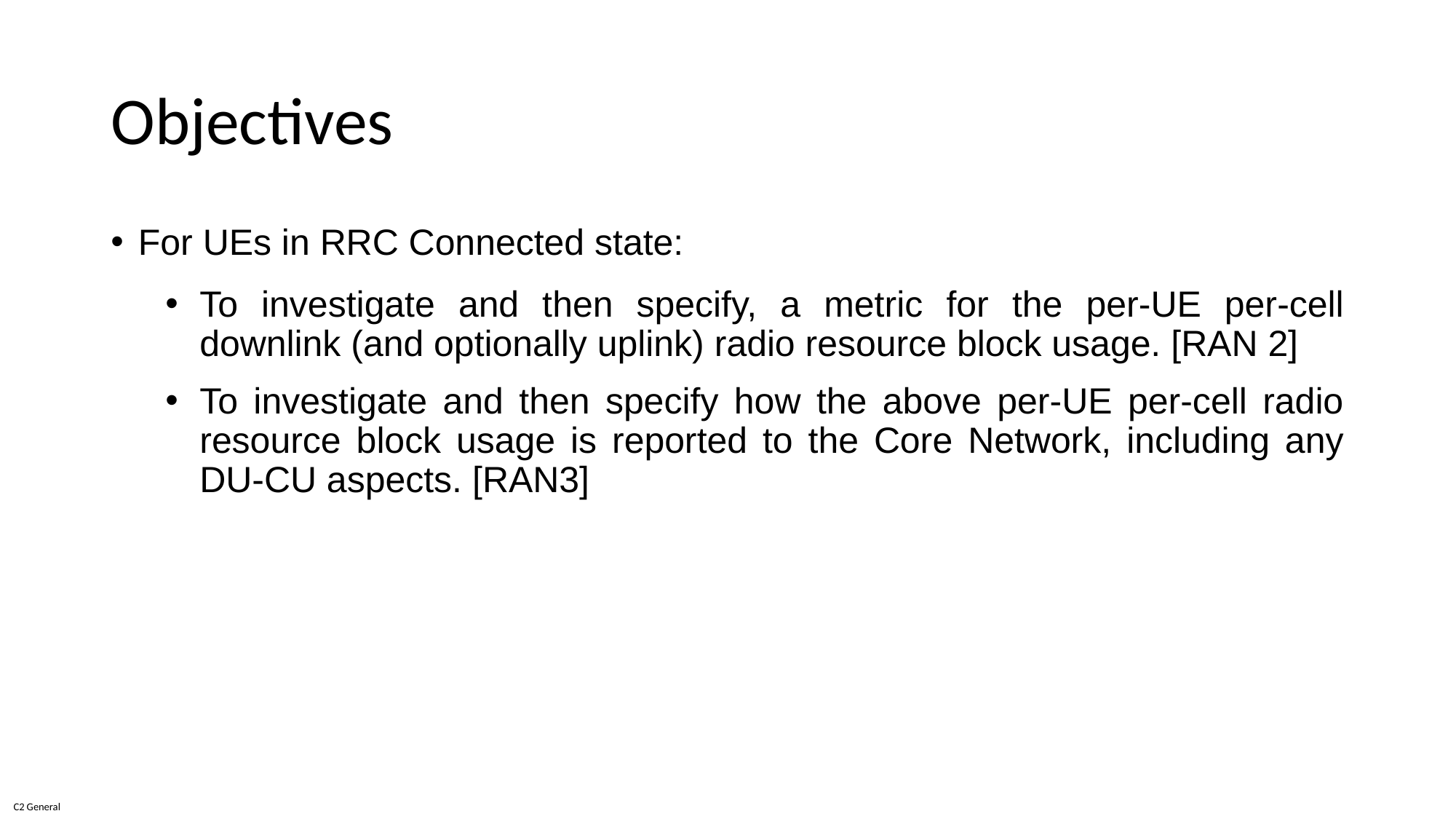

# Objectives
For UEs in RRC Connected state:
To investigate and then specify, a metric for the per-UE per-cell downlink (and optionally uplink) radio resource block usage. [RAN 2]
To investigate and then specify how the above per-UE per-cell radio resource block usage is reported to the Core Network, including any DU-CU aspects. [RAN3]